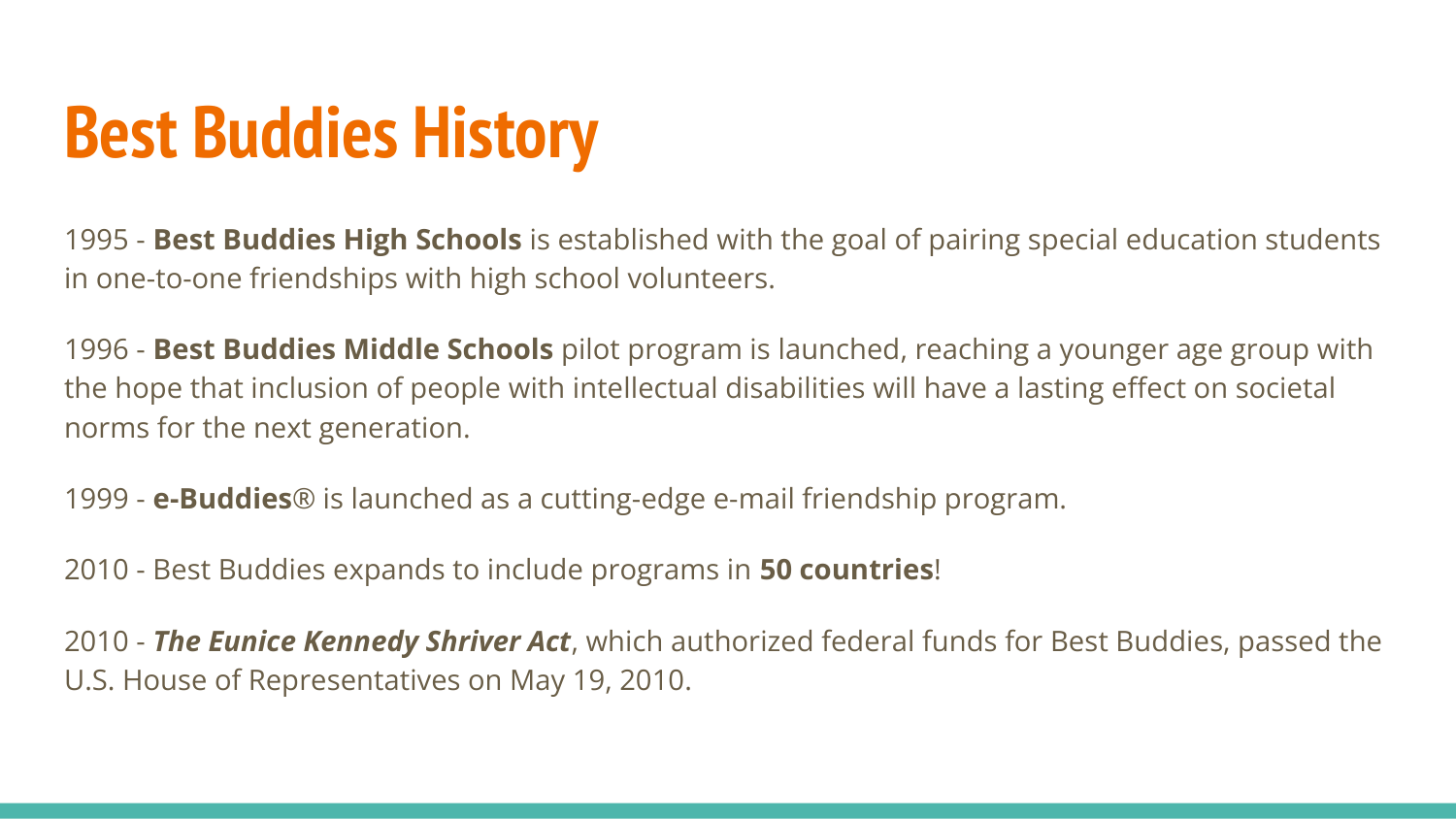

# Best Buddies History
1995 - Best Buddies High Schools is established with the goal of pairing special education students in one-to-one friendships with high school volunteers.
1996 - Best Buddies Middle Schools pilot program is launched, reaching a younger age group with the hope that inclusion of people with intellectual disabilities will have a lasting effect on societal norms for the next generation.
1999 - e-Buddies® is launched as a cutting-edge e-mail friendship program.
2010 - Best Buddies expands to include programs in 50 countries!
2010 - The Eunice Kennedy Shriver Act, which authorized federal funds for Best Buddies, passed the U.S. House of Representatives on May 19, 2010.